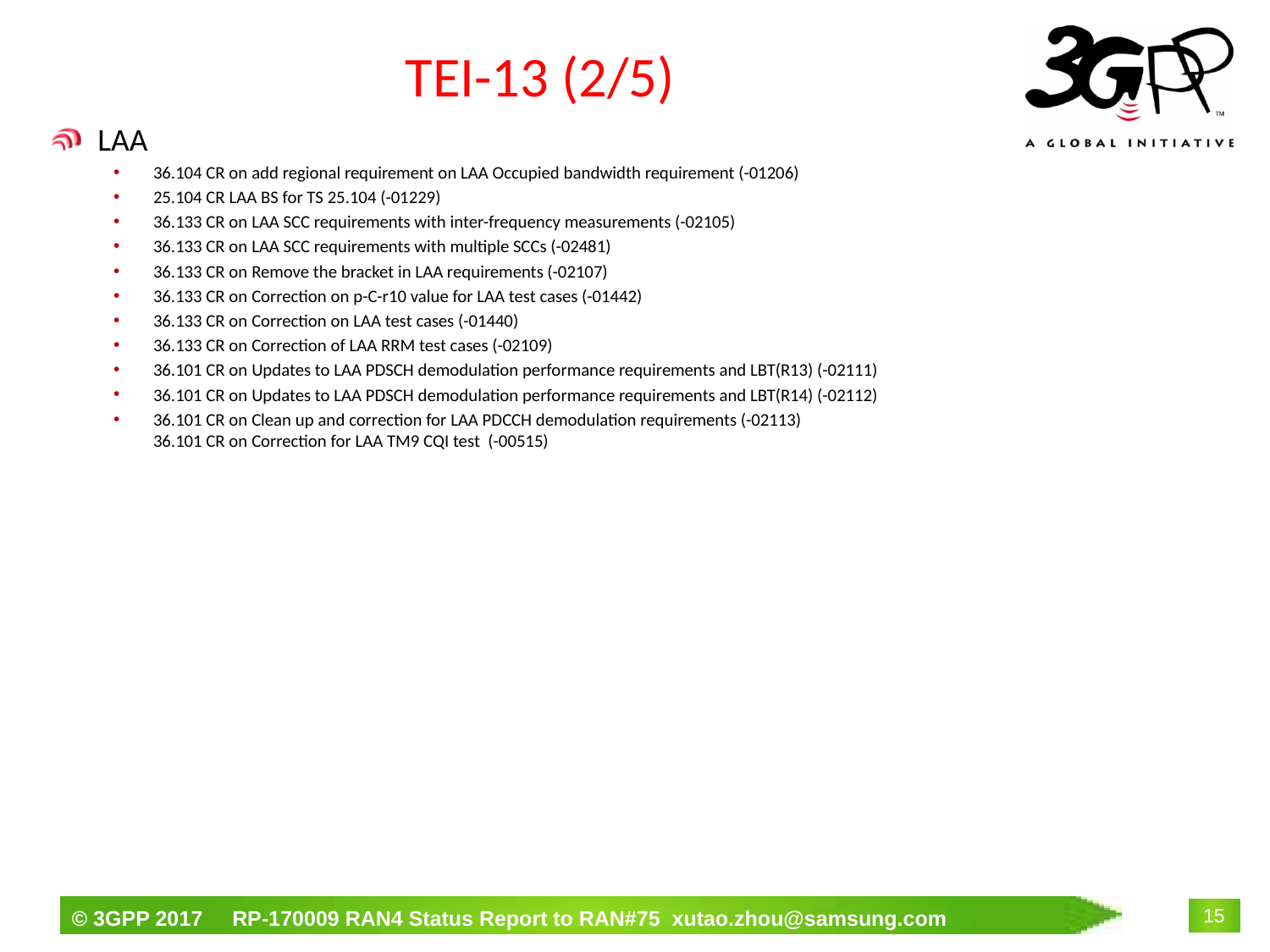

# TEI-13 (2/5)
LAA
36.104 CR on add regional requirement on LAA Occupied bandwidth requirement (-01206)
25.104 CR LAA BS for TS 25.104 (-01229)
36.133 CR on LAA SCC requirements with inter-frequency measurements (-02105)
36.133 CR on LAA SCC requirements with multiple SCCs (-02481)
36.133 CR on Remove the bracket in LAA requirements (-02107)
36.133 CR on Correction on p-C-r10 value for LAA test cases (-01442)
36.133 CR on Correction on LAA test cases (-01440)
36.133 CR on Correction of LAA RRM test cases (-02109)
36.101 CR on Updates to LAA PDSCH demodulation performance requirements and LBT(R13) (-02111)
36.101 CR on Updates to LAA PDSCH demodulation performance requirements and LBT(R14) (-02112)
36.101 CR on Clean up and correction for LAA PDCCH demodulation requirements (-02113)
36.101 CR on Correction for LAA TM9 CQI test  (-00515)